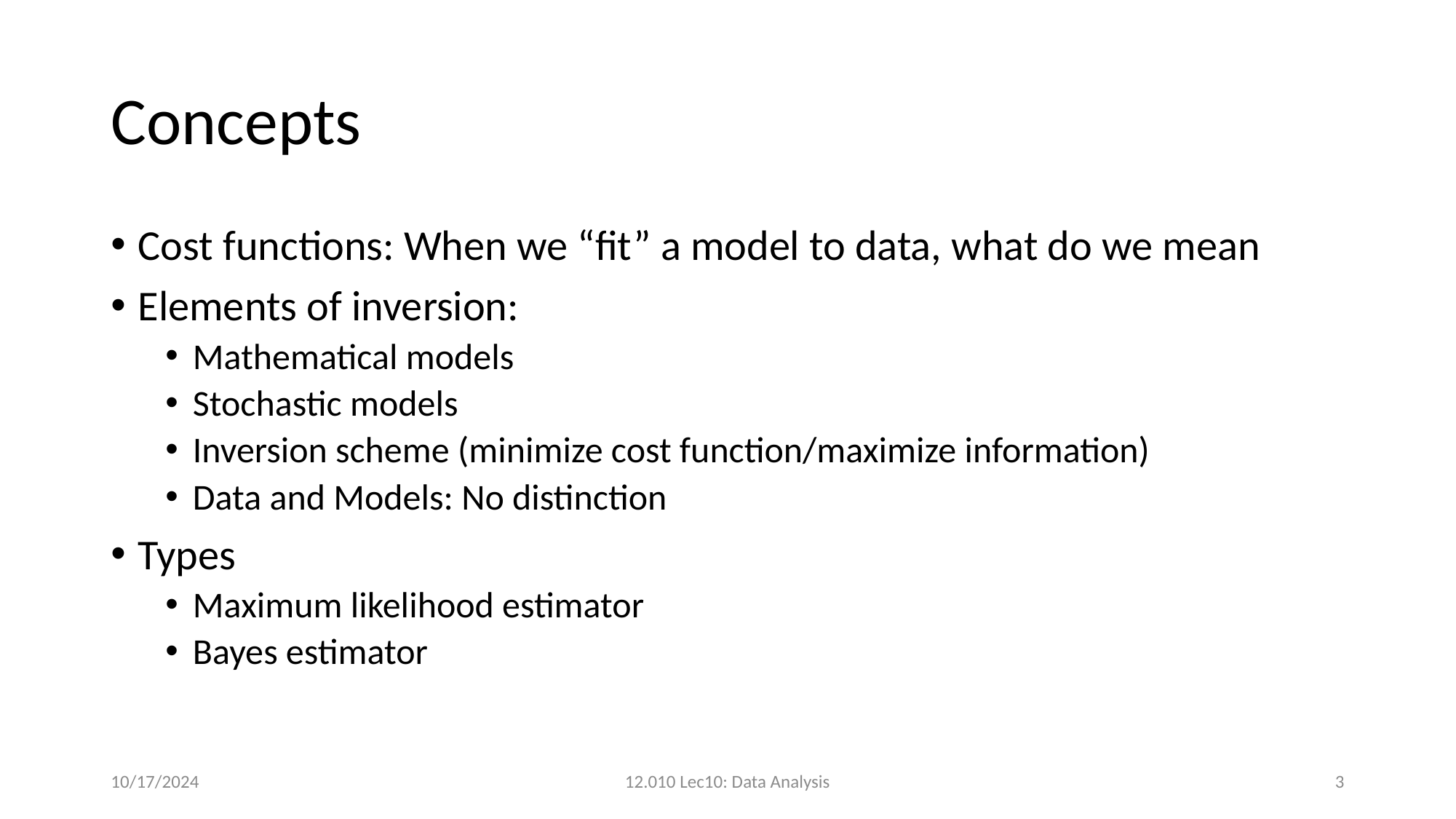

# Concepts
Cost functions: When we “fit” a model to data, what do we mean
Elements of inversion:
Mathematical models
Stochastic models
Inversion scheme (minimize cost function/maximize information)
Data and Models: No distinction
Types
Maximum likelihood estimator
Bayes estimator
10/17/2024
12.010 Lec10: Data Analysis
3